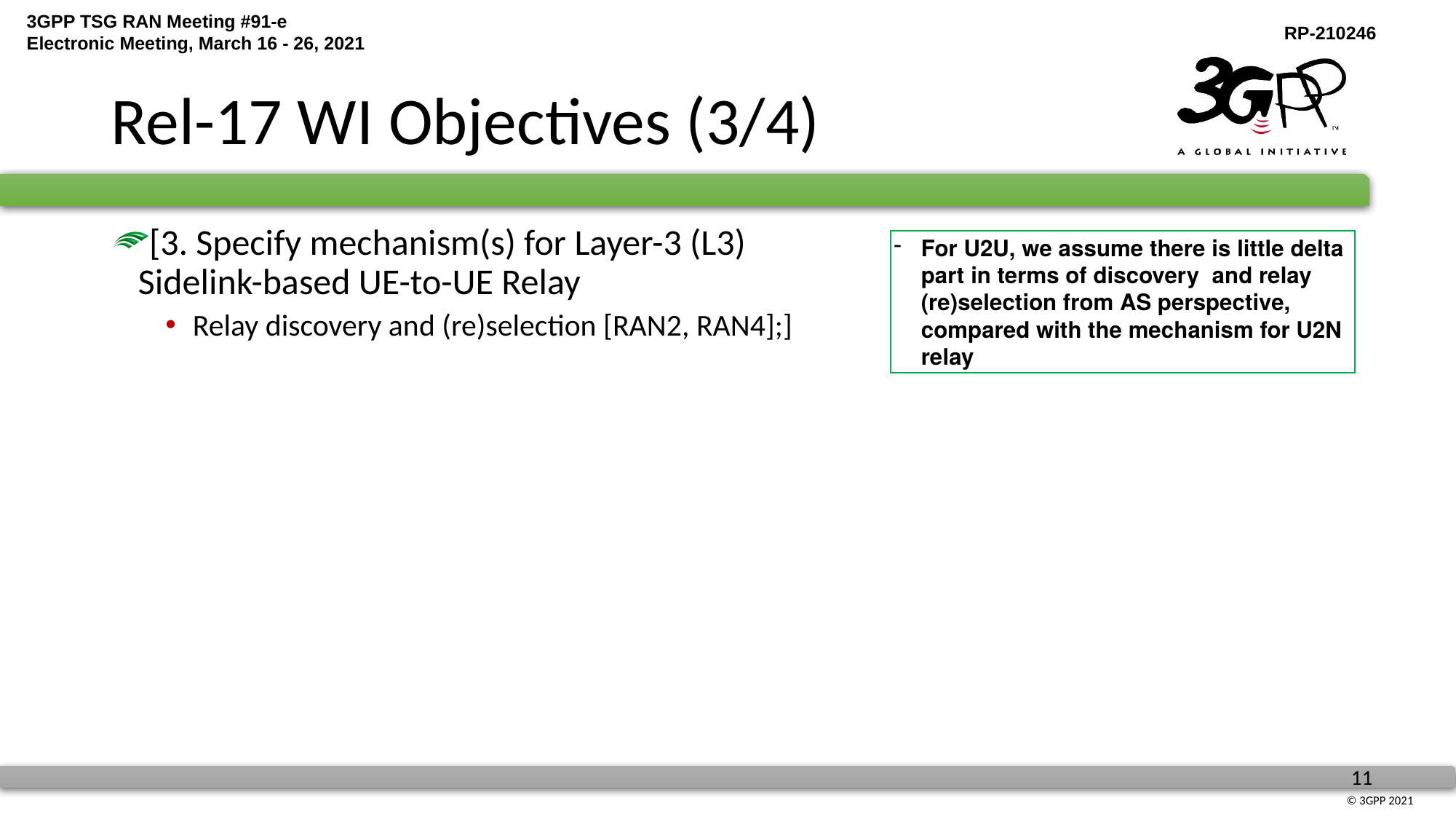

# Rel-17 WI Objectives (3/4)
[3. Specify mechanism(s) for Layer-3 (L3) Sidelink-based UE-to-UE Relay
Relay discovery and (re)selection [RAN2, RAN4];]

For U2U, we assume there is little delta part in terms of discovery  and relay (re)selection from AS perspective, compared with the mechanism for U2N relay